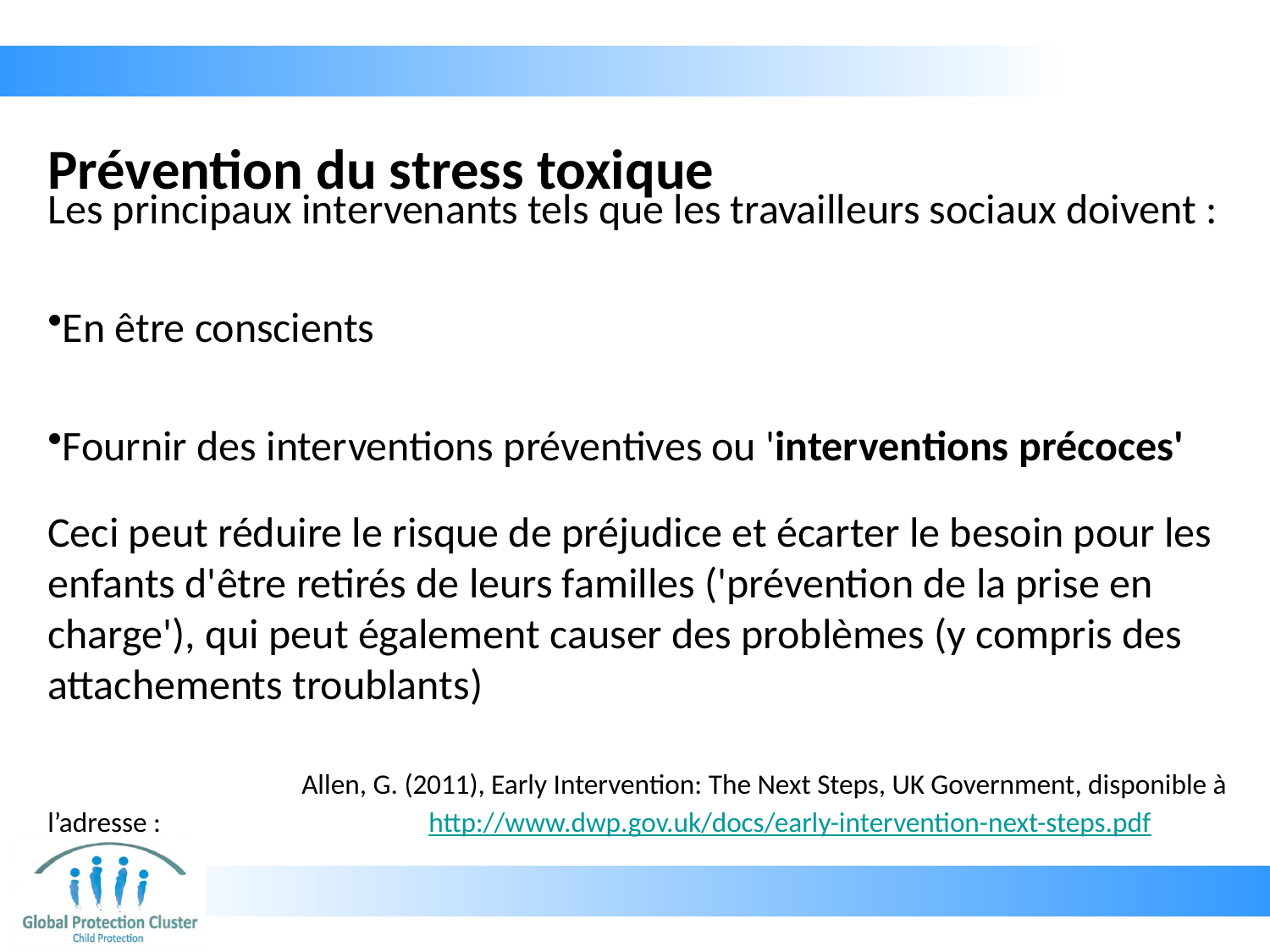

# Prévention du stress toxique

Les principaux intervenants tels que les travailleurs sociaux doivent :

En être conscients

Fournir des interventions préventives ou 'interventions précoces'

Ceci peut réduire le risque de préjudice et écarter le besoin pour les enfants d'être retirés de leurs familles ('prévention de la prise en charge'), qui peut également causer des problèmes (y compris des attachements troublants)

		Allen, G. (2011), Early Intervention: The Next Steps, UK Government, disponible à l’adresse : 			http://www.dwp.gov.uk/docs/early-intervention-next-steps.pdf